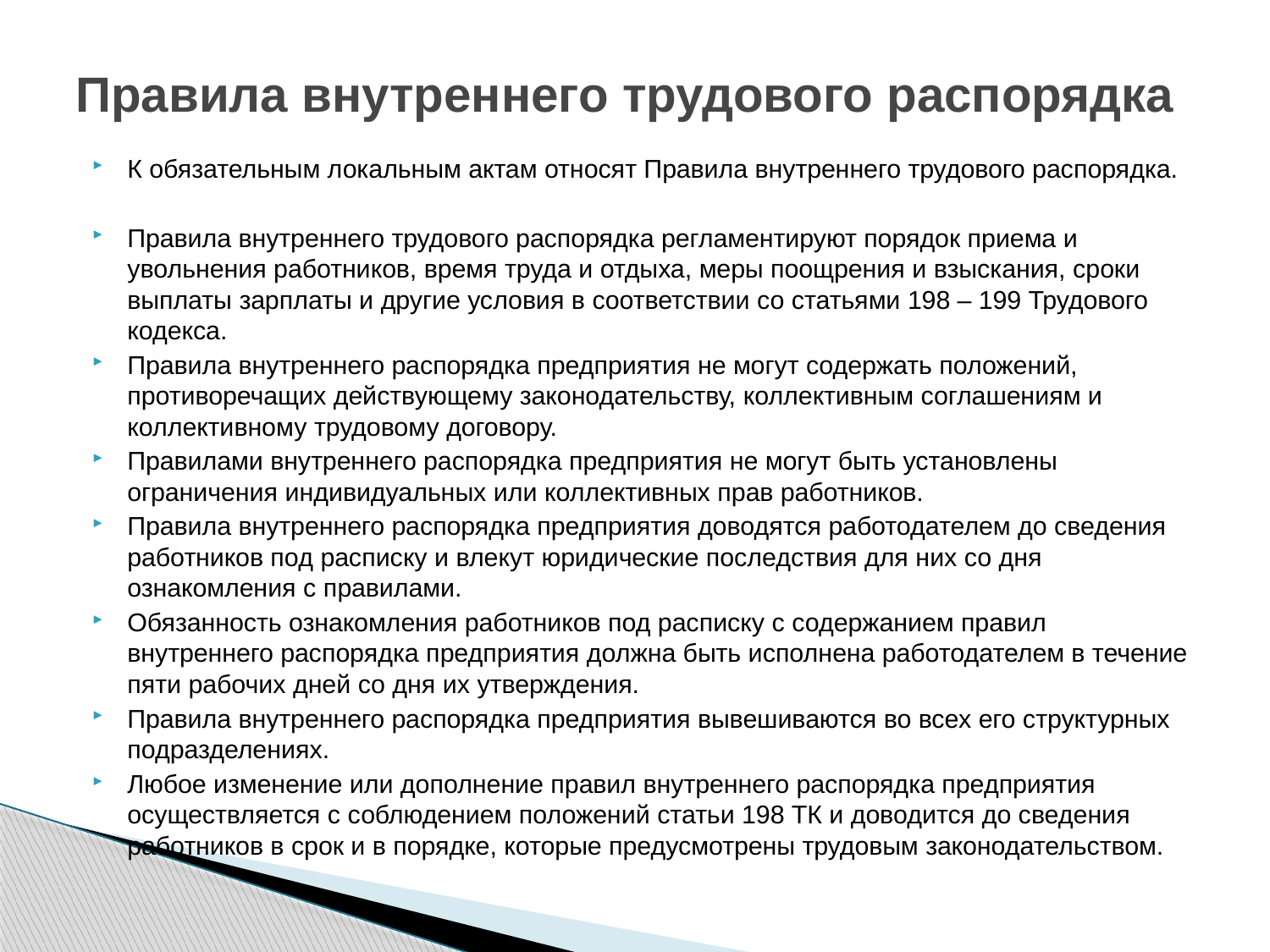

# Правила внутреннего трудового распорядка
К обязательным локальным актам относят Правила внутреннего трудового распорядка.

Правила внутреннего трудового распорядка регламентируют порядок приема и увольнения работников, время труда и отдыха, меры поощрения и взыскания, сроки выплаты зарплаты и другие условия в соответствии со статьями 198 – 199 Трудового кодекса.
Правила внутреннего распорядка предприятия не могут содержать положений, противоречащих действующему законодательству, коллективным соглашениям и коллективному трудовому договору.
Правилами внутреннего распорядка предприятия не могут быть установлены ограничения индивидуальных или коллективных прав работников.
Правила внутреннего распорядка предприятия доводятся работодателем до сведения работников под расписку и влекут юридические последствия для них со дня ознакомления с правилами.
Обязанность ознакомления работников под расписку с содержанием правил внутреннего распорядка предприятия должна быть исполнена работодателем в течение пяти рабочих дней со дня их утверждения.
Правила внутреннего распорядка предприятия вывешиваются во всех его структурных подразделениях.
Любое изменение или дополнение правил внутреннего распорядка предприятия осуществляется с соблюдением положений статьи 198 ТК и доводится до сведения работников в срок и в порядке, которые предусмотрены трудовым законодательством.